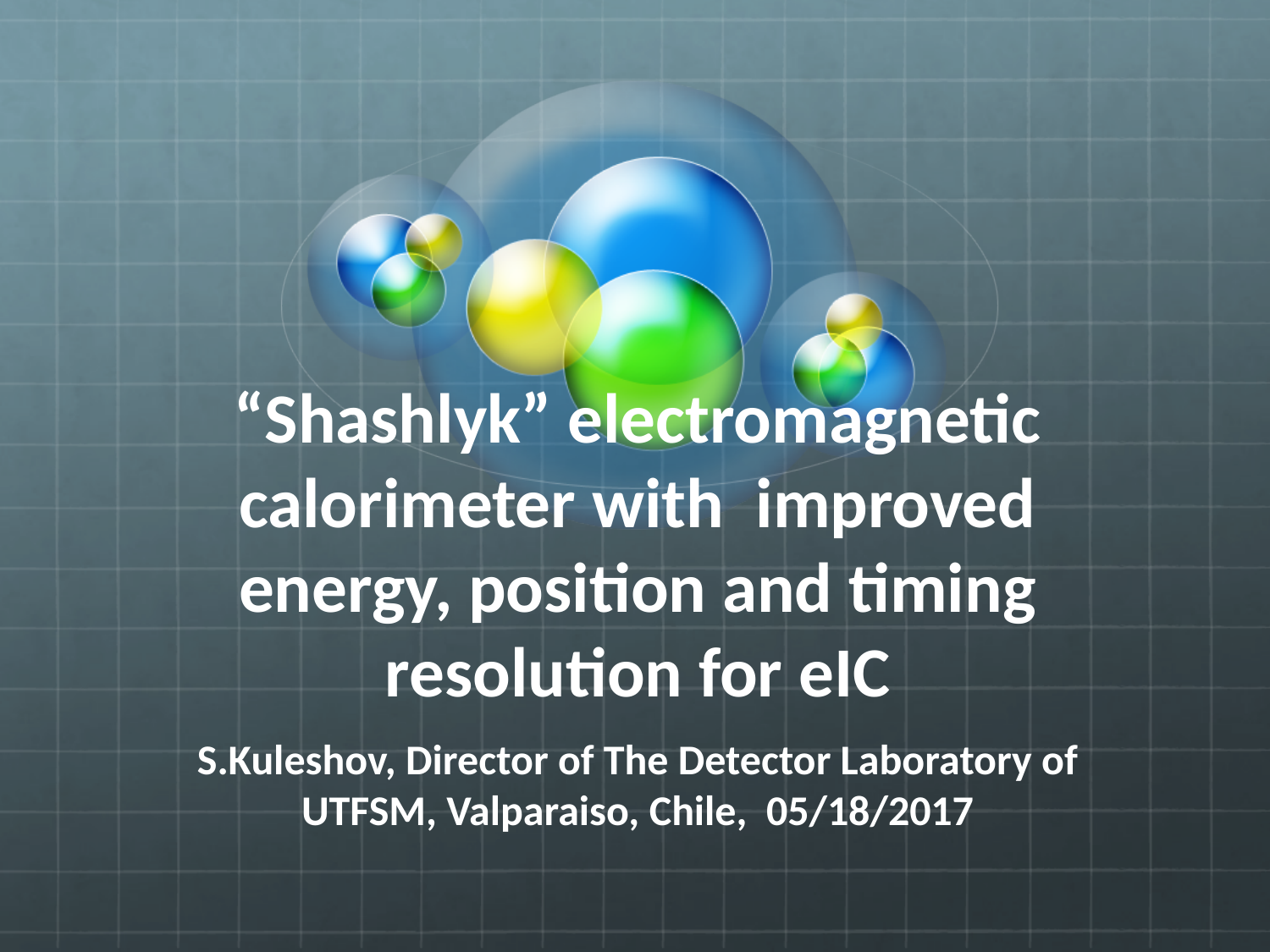

# “Shashlyk” electromagnetic calorimeter with  improved energy, position and timing resolution for eIC
S.Kuleshov, Director of The Detector Laboratory of UTFSM, Valparaiso, Chile,  05/18/2017